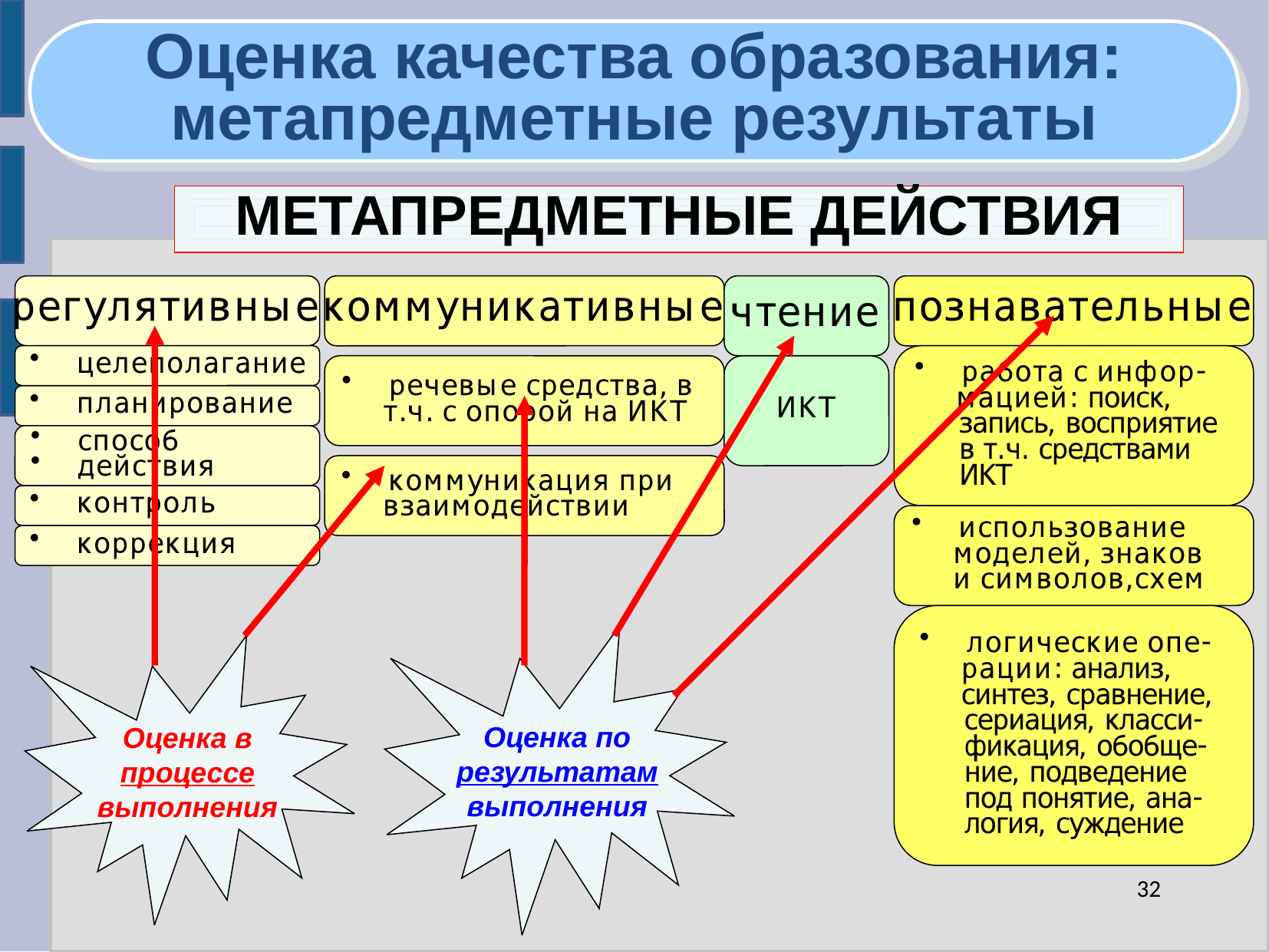

Оценка качества образования:
метапредметные результаты
МЕТАПРЕДМЕТНЫЕ ДЕЙСТВИЯ
регулятивные
коммуникативные
чтение
познавательные

целеполагание
работа с инфор-
     мацией: поиск,
     запись, восприятие
     в т.ч. средствами
     ИКТ
речевые средства, в
     т.ч. с опорой на ИКТ
ИКТ
планирование

способ
действия
коммуникация при
     взаимодействии

контроль
использование
     моделей, знаков
     и символов,схем
коррекция
логические опе-
     рации: анализ,
     синтез, сравнение,
     сериация, класси-
     фикация, обобще-
     ние, подведение
     под понятие, ана-
     логия, суждение
Оценка по
результатам
выполнения
Оценка в
процессе
выполнения
32